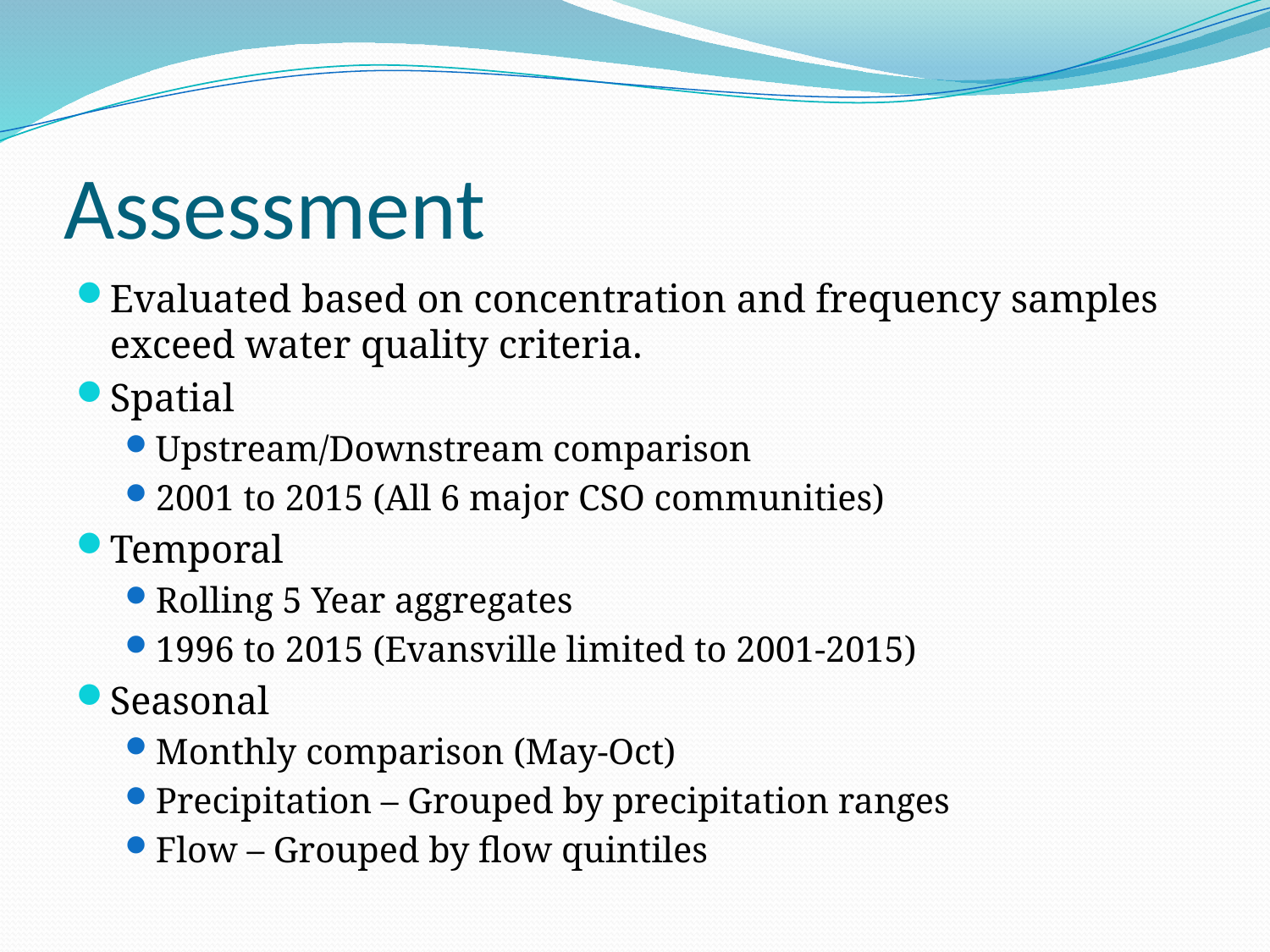

# Assessment
Evaluated based on concentration and frequency samples exceed water quality criteria.
Spatial
Upstream/Downstream comparison
2001 to 2015 (All 6 major CSO communities)
Temporal
Rolling 5 Year aggregates
1996 to 2015 (Evansville limited to 2001-2015)
Seasonal
Monthly comparison (May-Oct)
Precipitation – Grouped by precipitation ranges
Flow – Grouped by flow quintiles